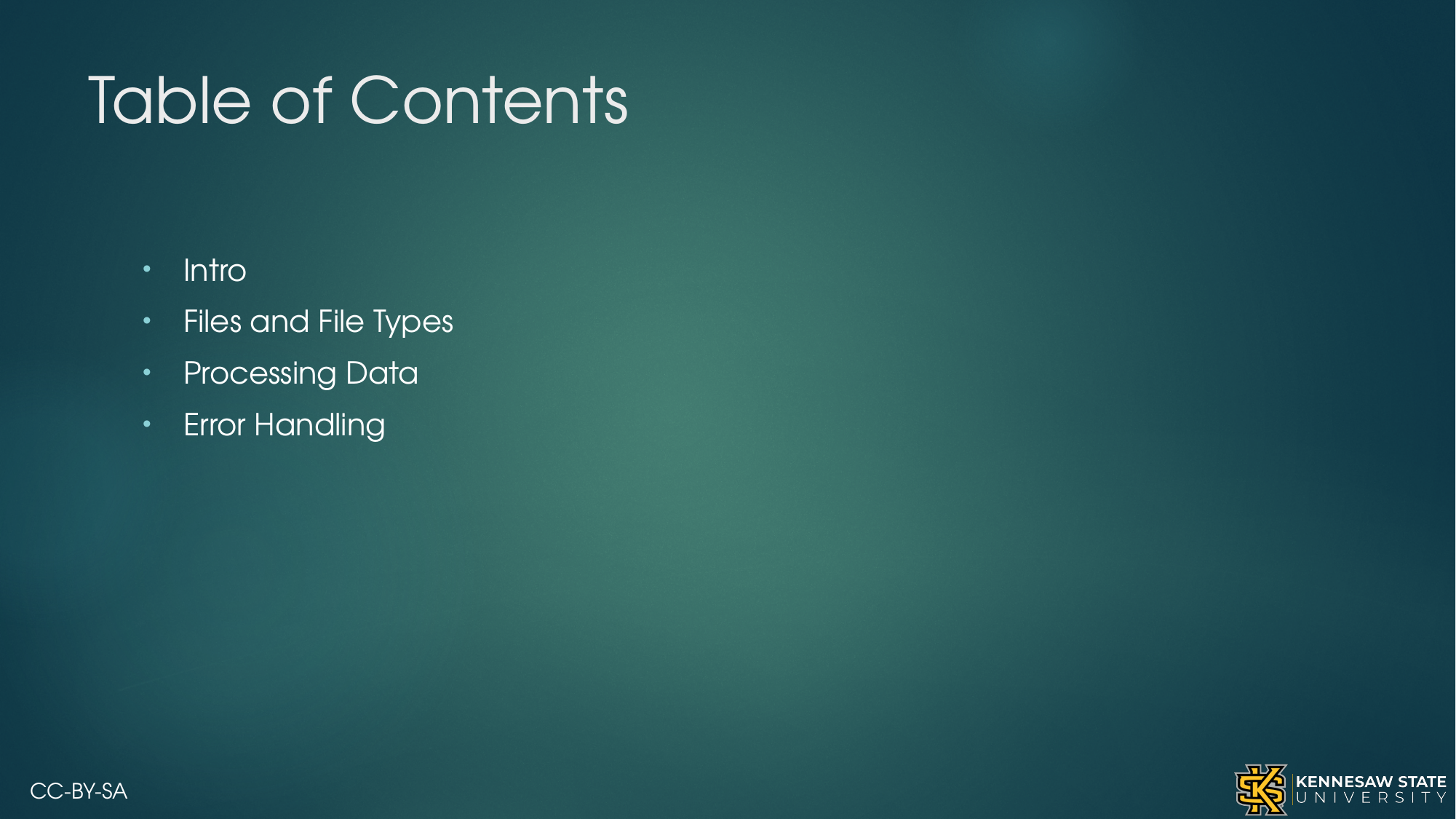

# Table of Contents
Intro
Files and File Types
Processing Data
Error Handling